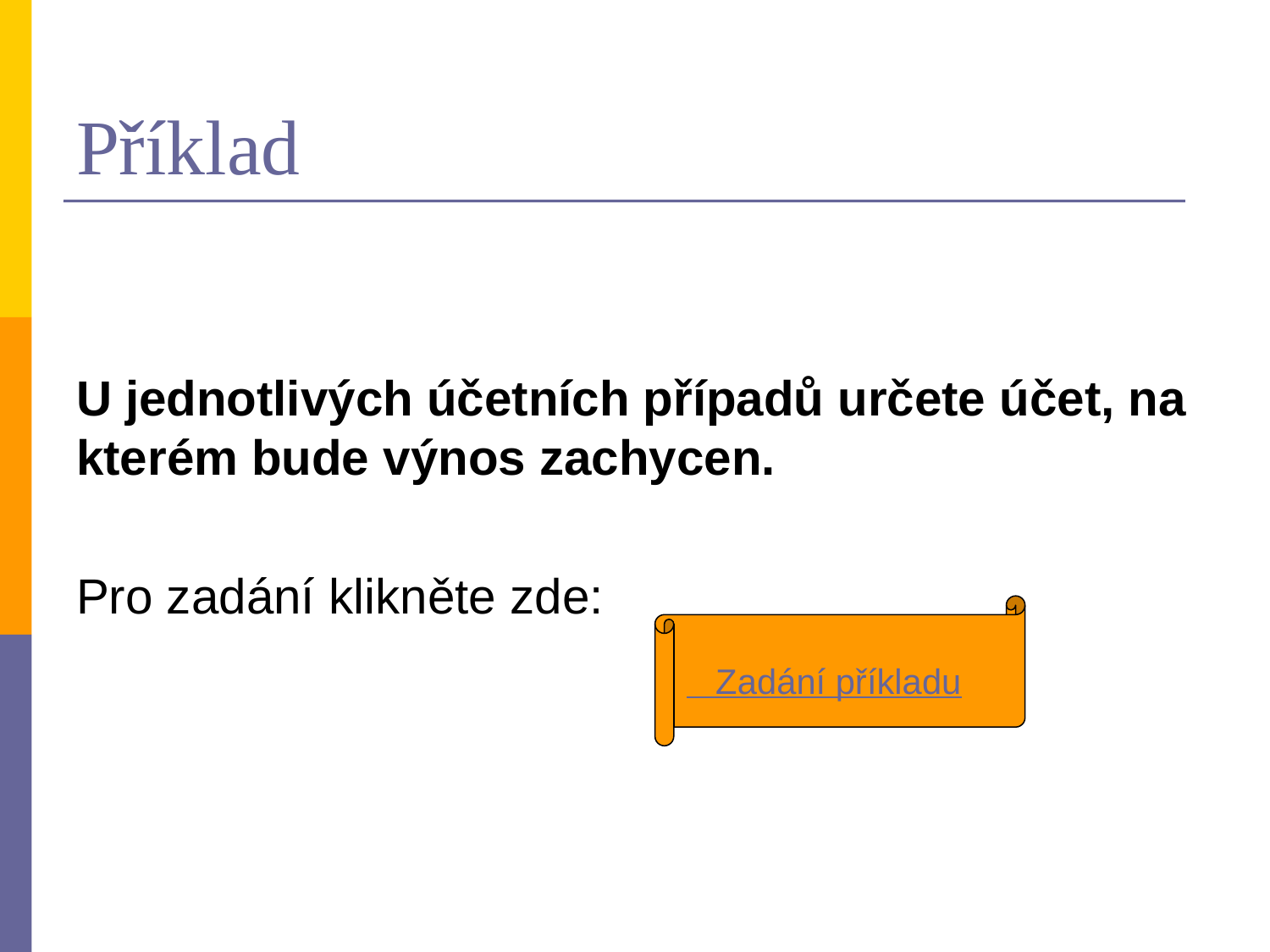

# Příklad

U jednotlivých účetních případů určete účet, na kterém bude výnos zachycen.

Pro zadání klikněte zde:

   Zadání příkladu